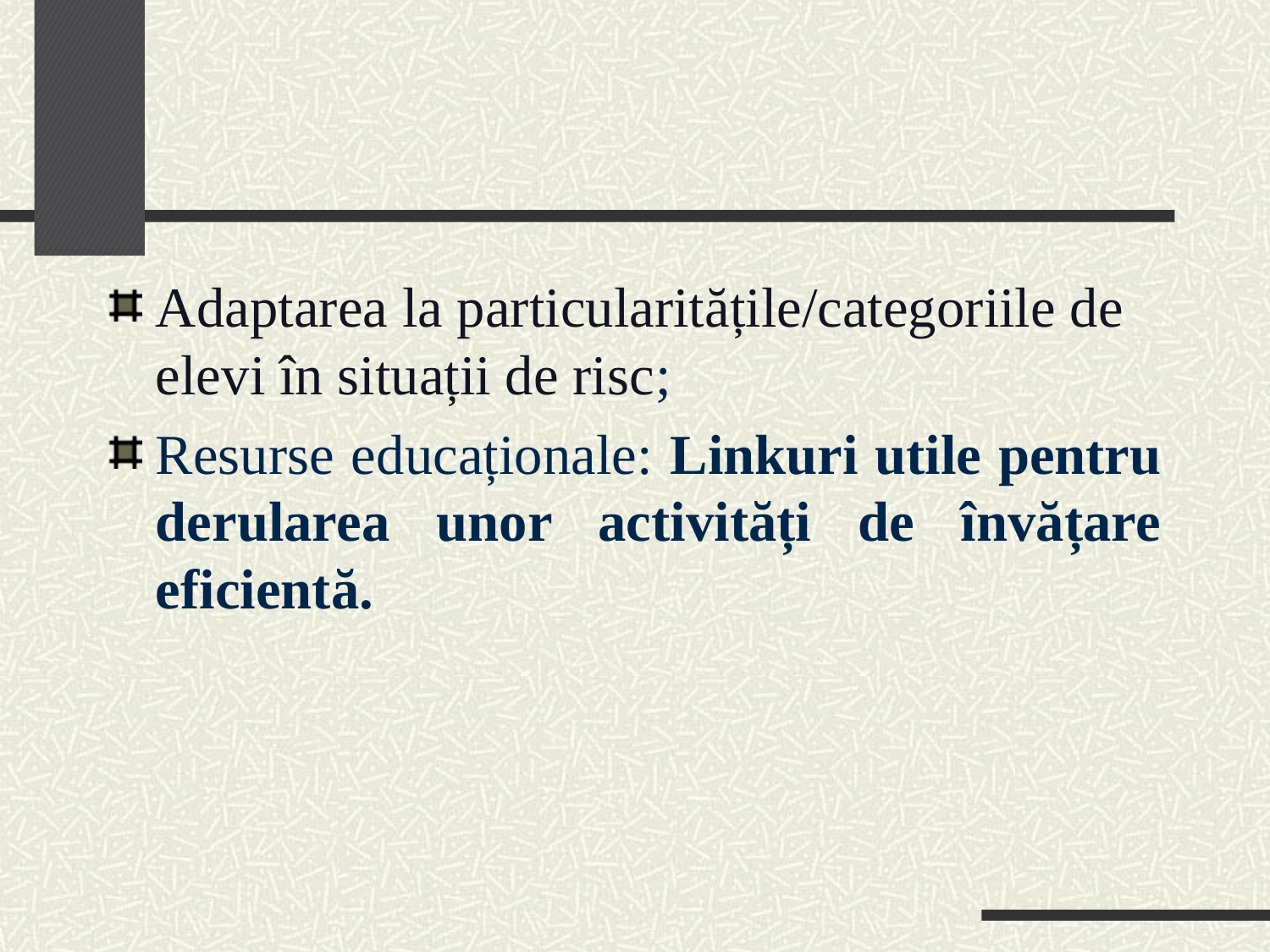

Adaptarea la particularitățile/categoriile de elevi în situații de risc;
Resurse educaționale: Linkuri utile pentru derularea unor activități de învățare eficientă.